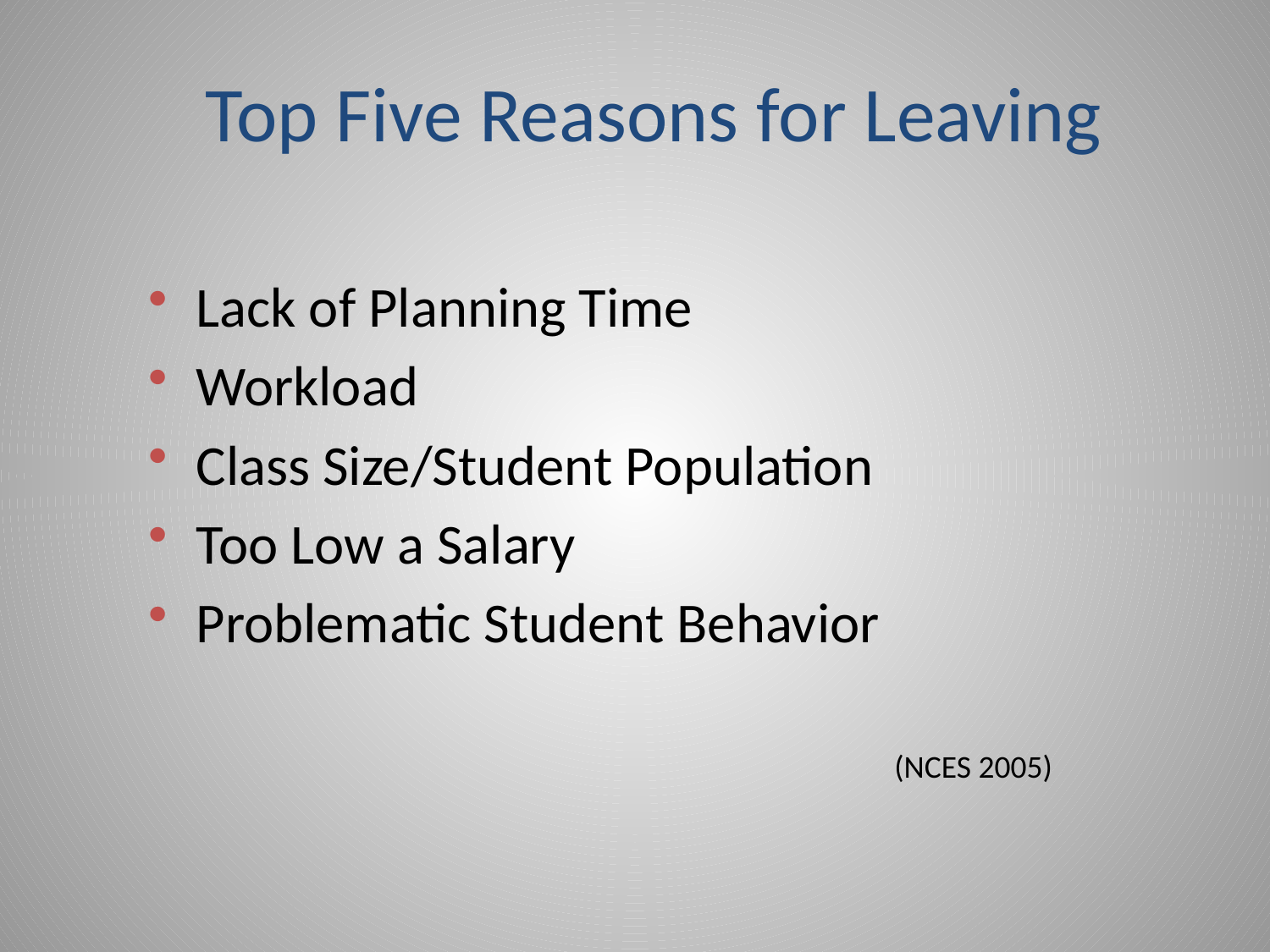

Top Five Reasons for Leaving
Lack of Planning Time
Workload
Class Size/Student Population
Too Low a Salary
Problematic Student Behavior
(NCES 2005)